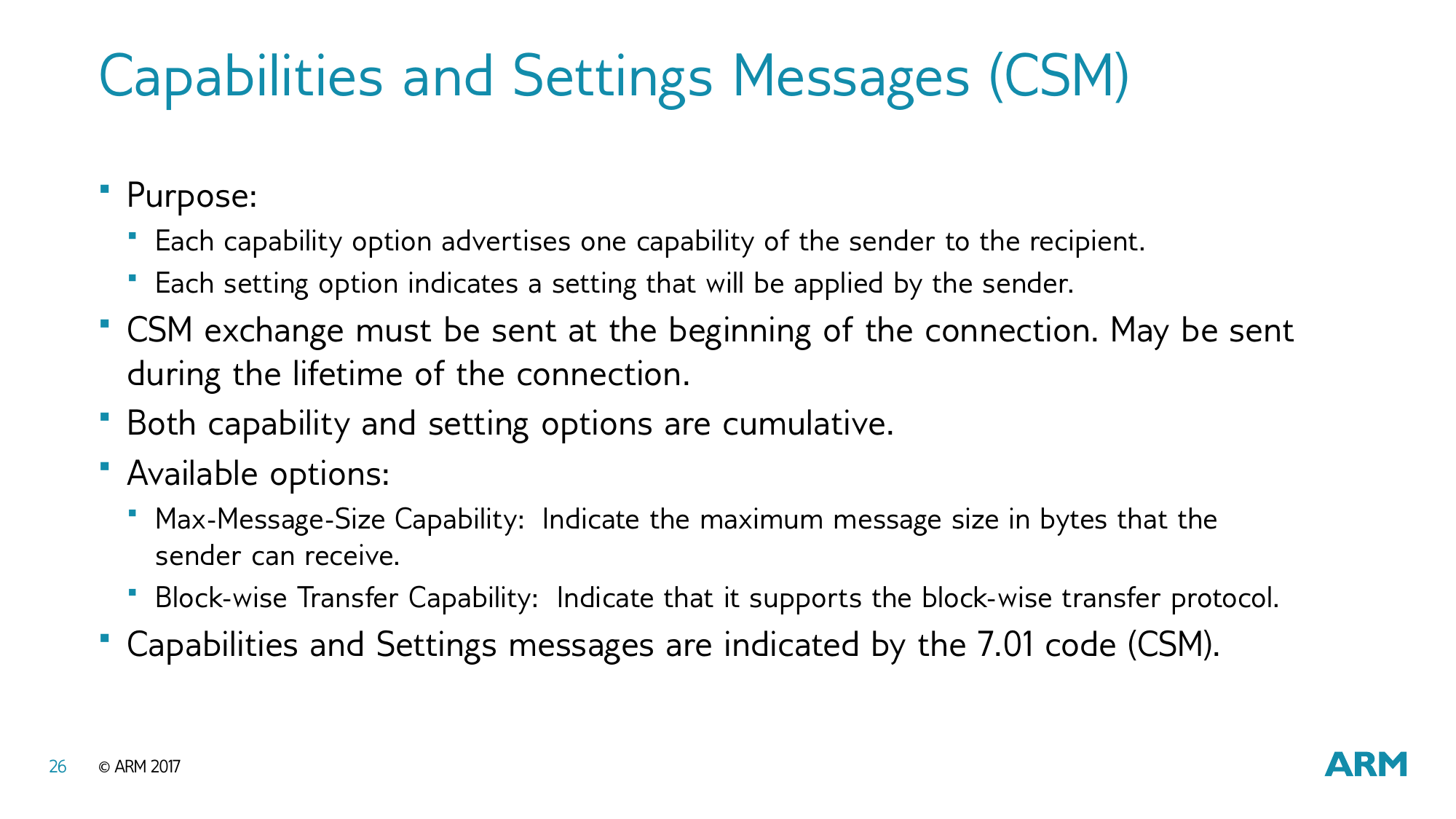

# Capabilities and Settings Messages (CSM)
Purpose:
Each capability option advertises one capability of the sender to the recipient.
Each setting option indicates a setting that will be applied by the sender.
CSM exchange must be sent at the beginning of the connection. May be sent during the lifetime of the connection.
Both capability and setting options are cumulative.
Available options:
Max-Message-Size Capability:  Indicate the maximum message size in bytes that the sender can receive.
Block-wise Transfer Capability:  Indicate that it supports the block-wise transfer protocol.
Capabilities and Settings messages are indicated by the 7.01 code (CSM).